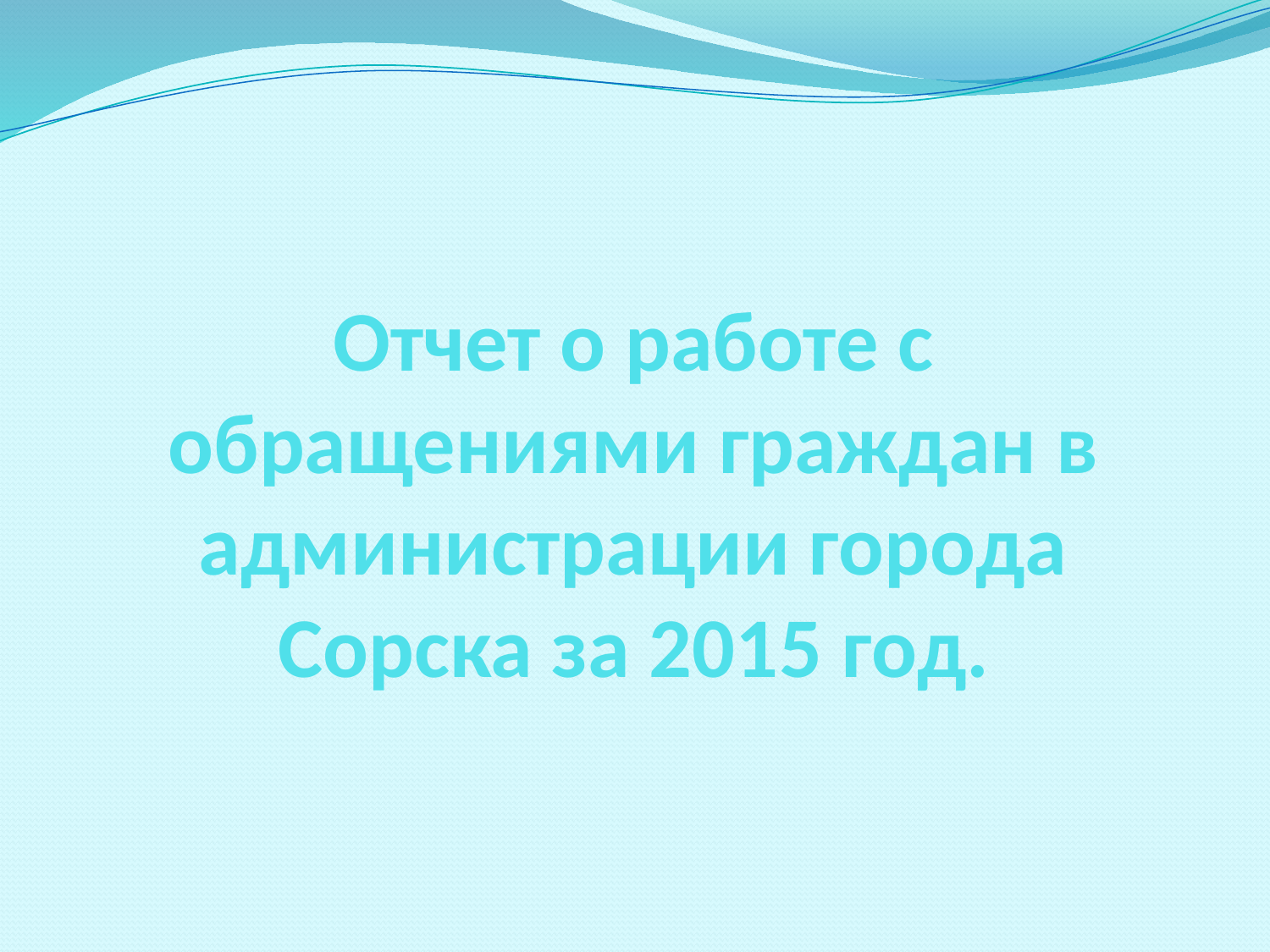

# Отчет о работе с обращениями граждан в администрации города Сорска за 2015 год.